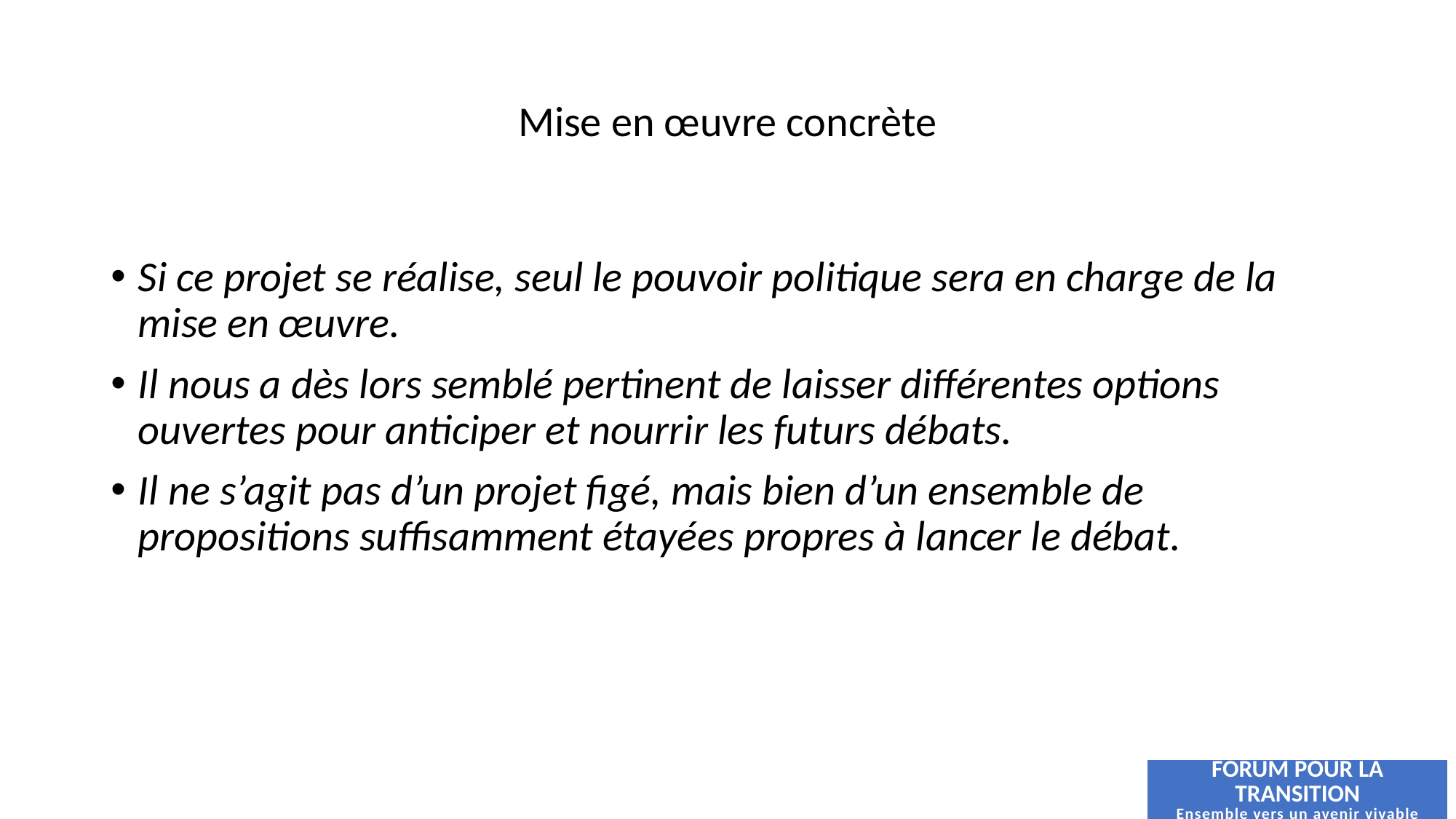

# Mise en œuvre concrète

Si ce projet se réalise, seul le pouvoir politique sera en charge de la mise en œuvre.
Il nous a dès lors semblé pertinent de laisser différentes options ouvertes pour anticiper et nourrir les futurs débats.
Il ne s’agit pas d’un projet figé, mais bien d’un ensemble de propositions suffisamment étayées propres à lancer le débat.